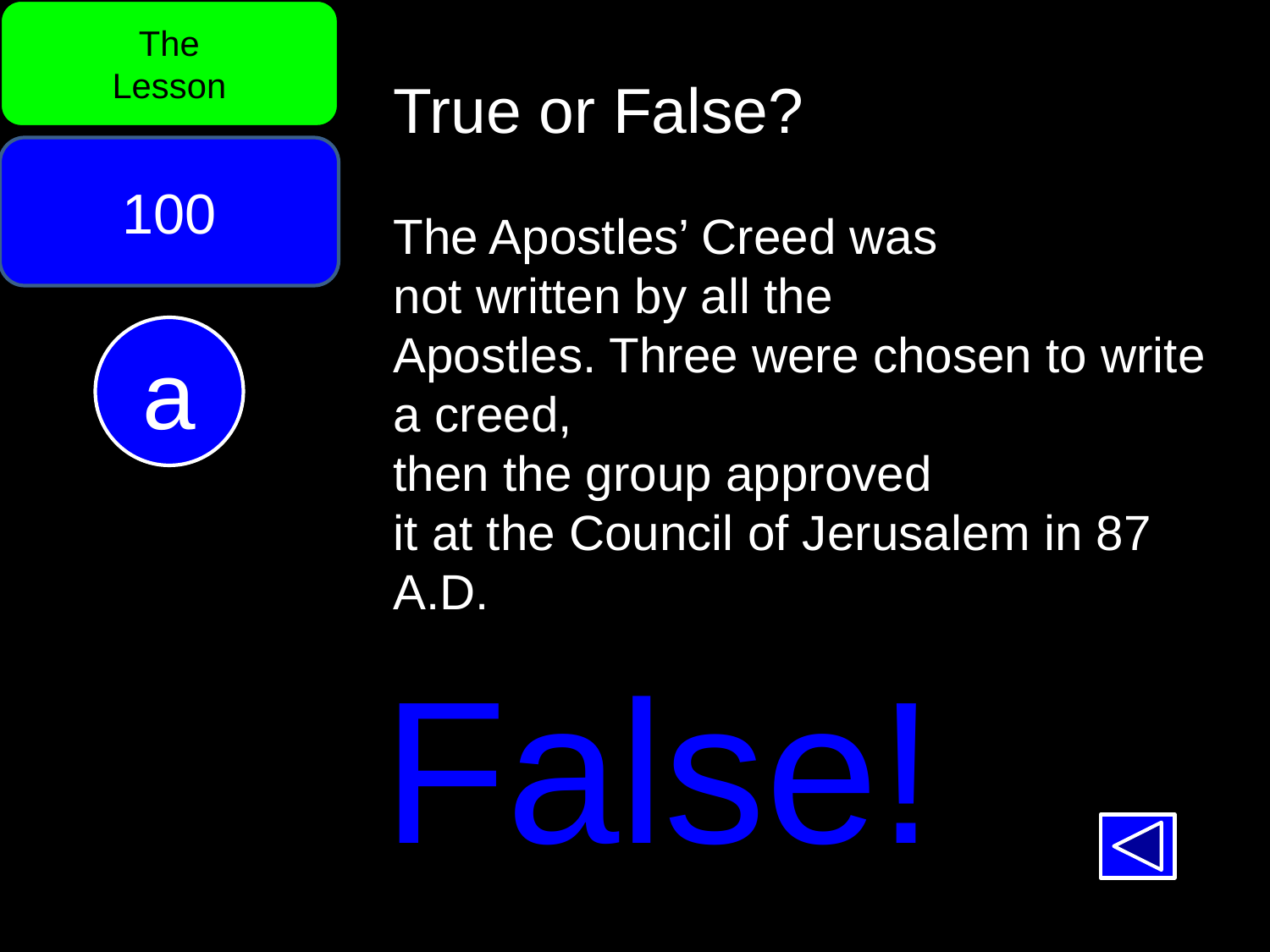

The
Lesson
True or False?

The Apostles’ Creed was
not written by all the
Apostles. Three were chosen to write a creed,
then the group approved
it at the Council of Jerusalem in 87 A.D.
100
a
False!